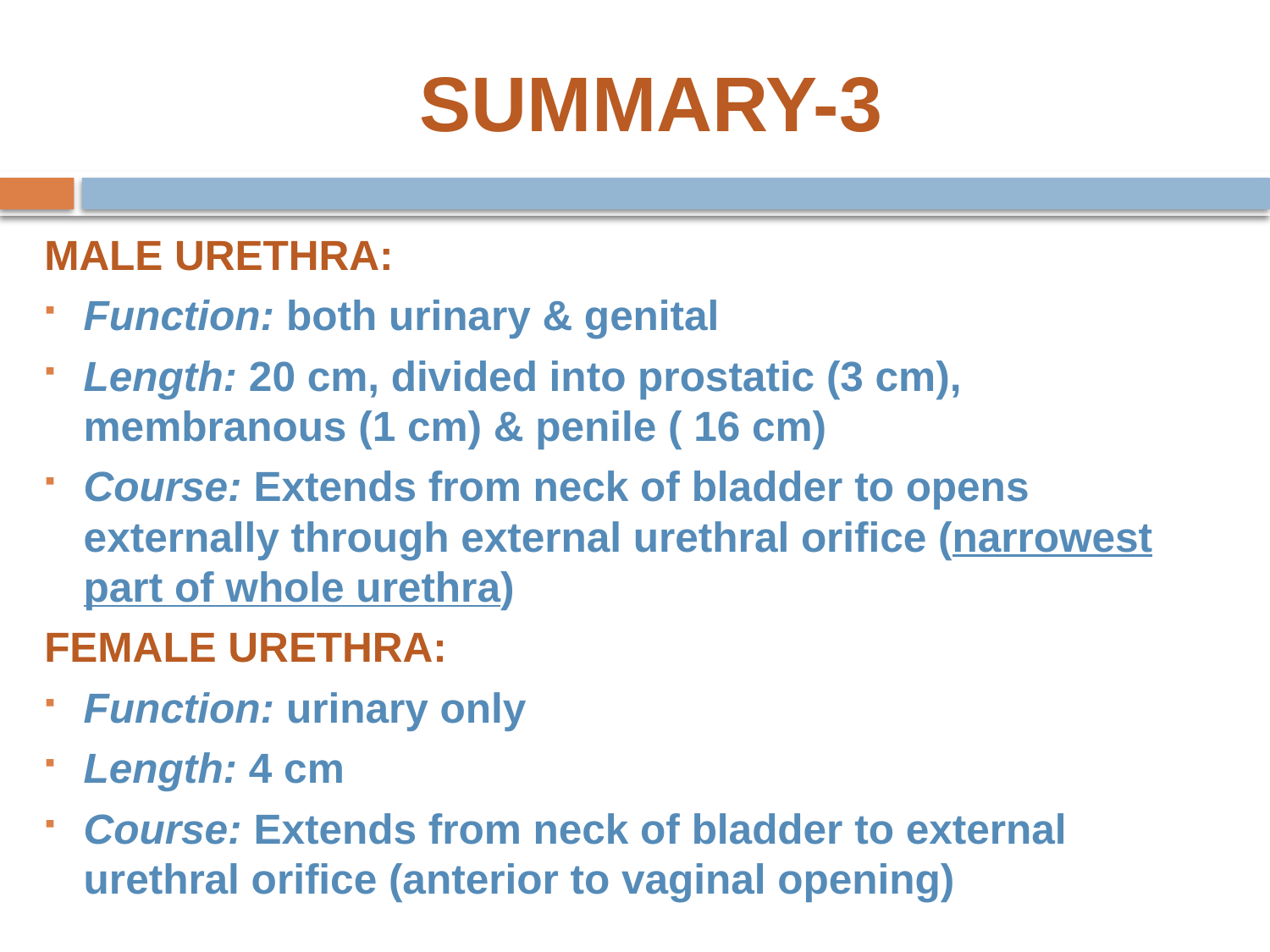

# SUMMARY-3
MALE URETHRA:
Function: both urinary & genital
Length: 20 cm, divided into prostatic (3 cm), membranous (1 cm) & penile ( 16 cm)
Course: Extends from neck of bladder to opens externally through external urethral orifice (narrowest part of whole urethra)
FEMALE URETHRA:
Function: urinary only
Length: 4 cm
Course: Extends from neck of bladder to external urethral orifice (anterior to vaginal opening)